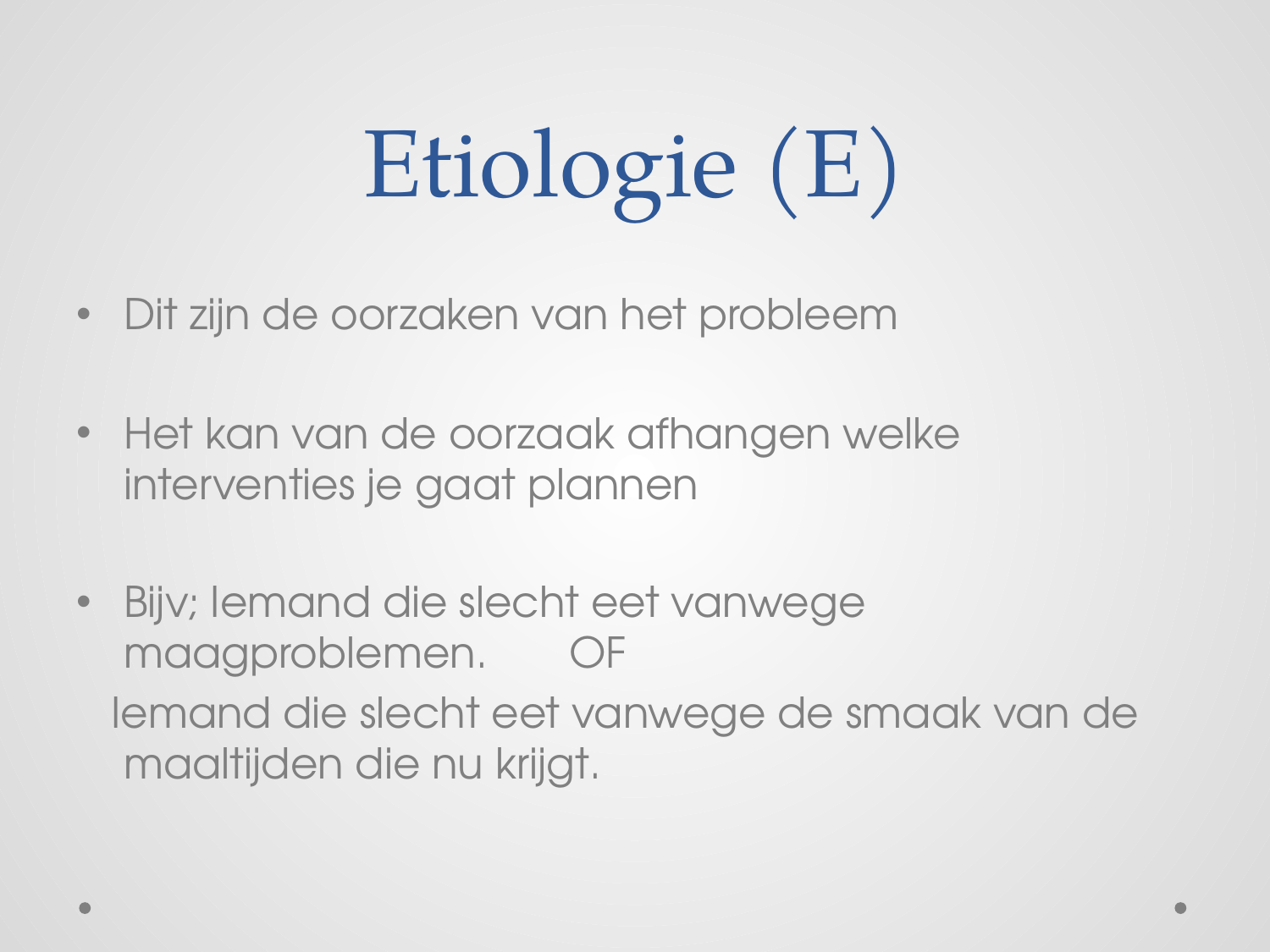

# Etiologie (E)

Dit zijn de oorzaken van het probleem

Het kan van de oorzaak afhangen welke interventies je gaat plannen

Bijv; Iemand die slecht eet vanwege maagproblemen.       OF
   Iemand die slecht eet vanwege de smaak van de maaltijden die nu krijgt.